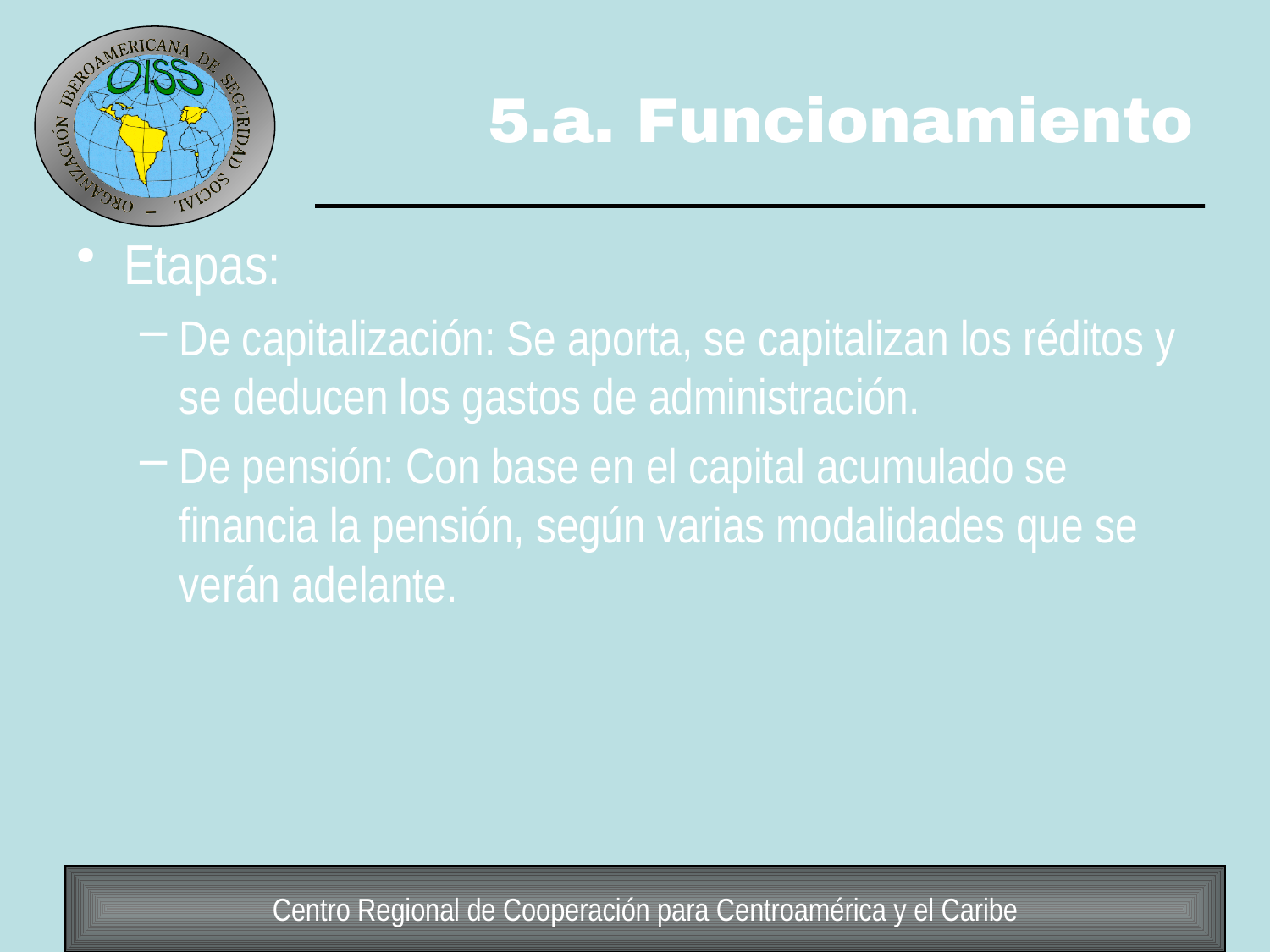

# 5.a. Funcionamiento
Etapas:
De capitalización: Se aporta, se capitalizan los réditos y se deducen los gastos de administración.
De pensión: Con base en el capital acumulado se financia la pensión, según varias modalidades que se verán adelante.